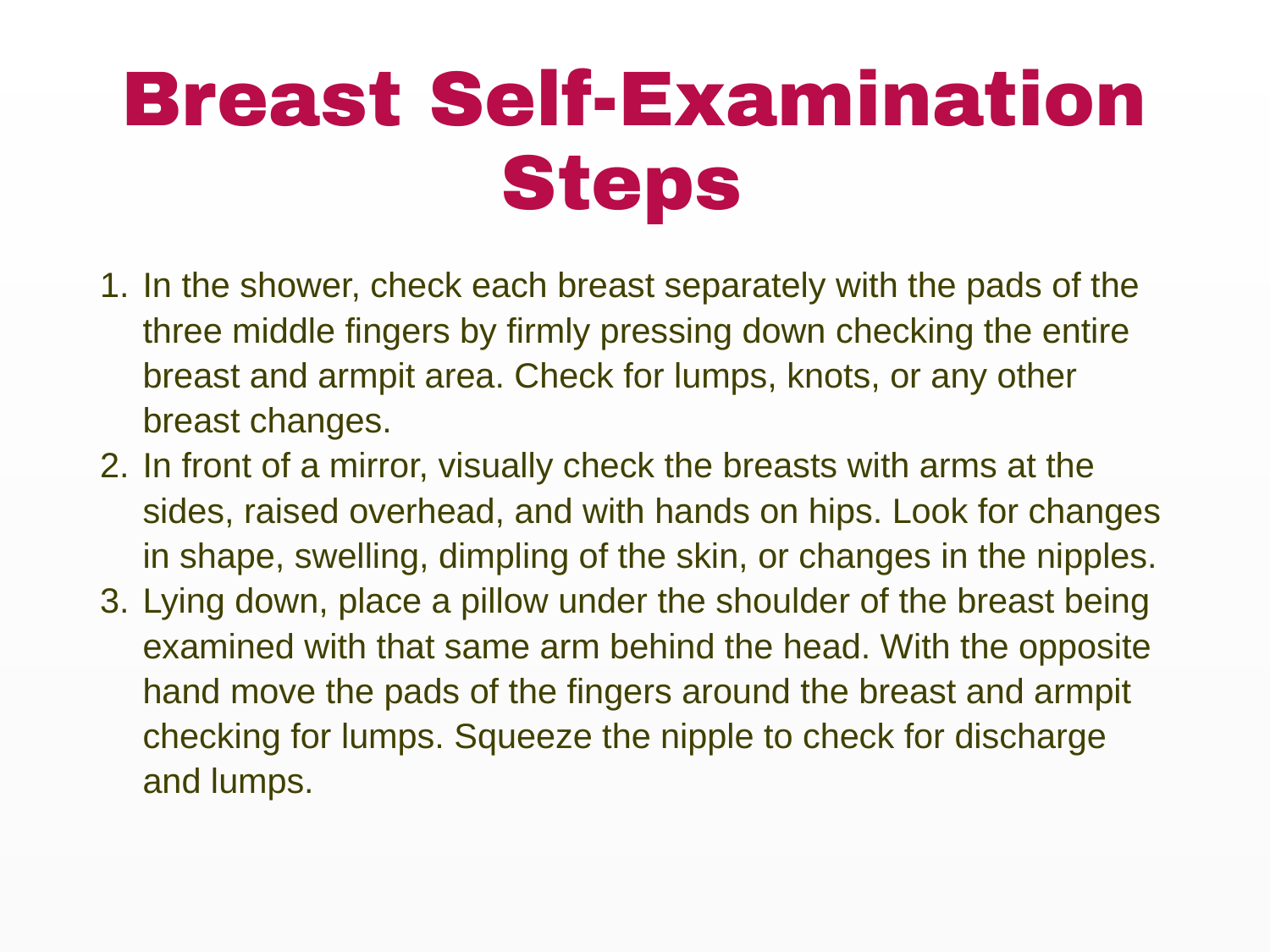

# Breast Self-Examination Steps
In the shower, check each breast separately with the pads of the three middle fingers by firmly pressing down checking the entire breast and armpit area. Check for lumps, knots, or any other breast changes.
In front of a mirror, visually check the breasts with arms at the sides, raised overhead, and with hands on hips. Look for changes in shape, swelling, dimpling of the skin, or changes in the nipples.
Lying down, place a pillow under the shoulder of the breast being examined with that same arm behind the head. With the opposite hand move the pads of the fingers around the breast and armpit checking for lumps. Squeeze the nipple to check for discharge and lumps.